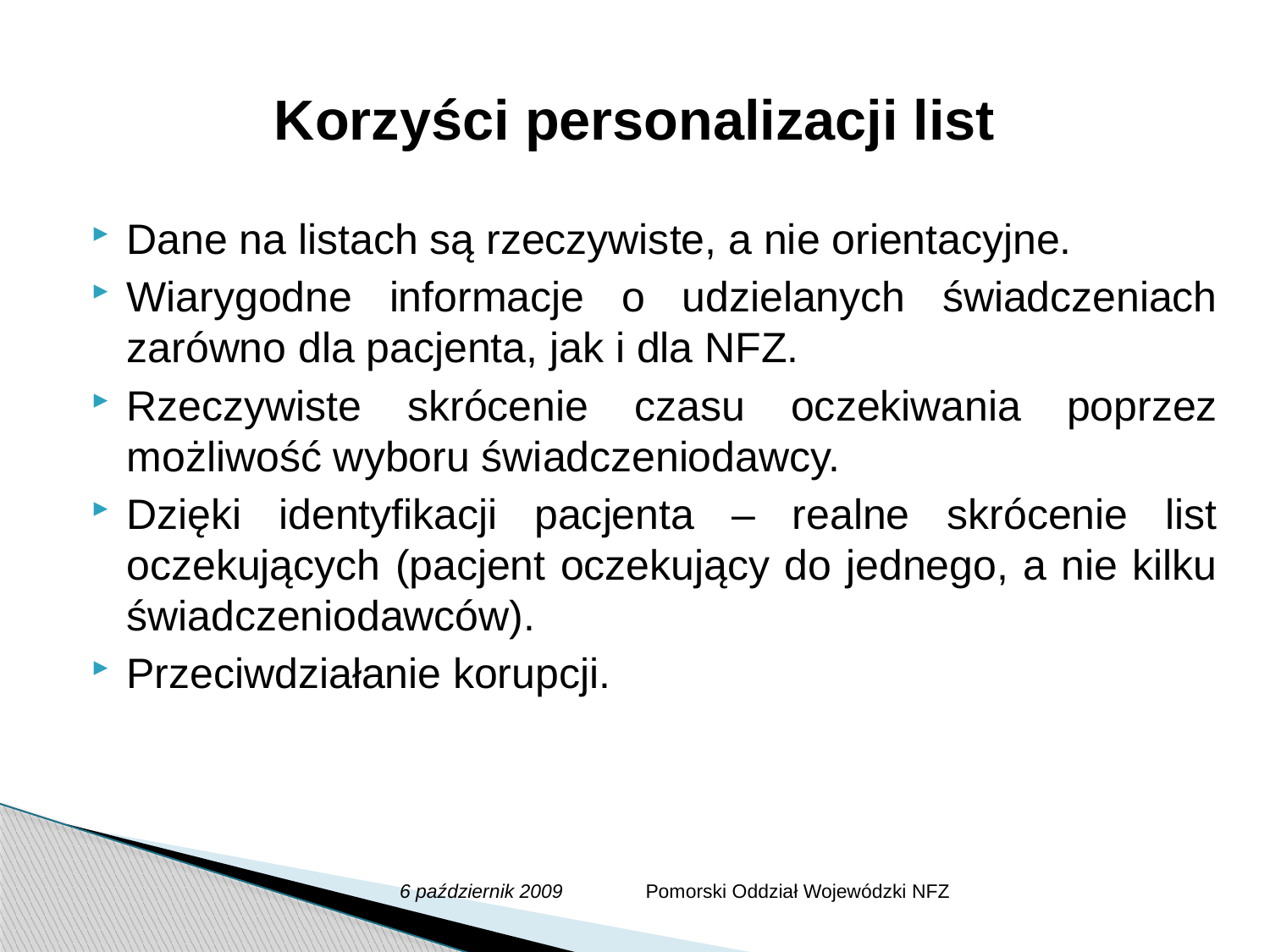

# Korzyści personalizacji list
Dane na listach są rzeczywiste, a nie orientacyjne.
Wiarygodne informacje o udzielanych świadczeniach zarówno dla pacjenta, jak i dla NFZ.
Rzeczywiste skrócenie czasu oczekiwania poprzez możliwość wyboru świadczeniodawcy.
Dzięki identyfikacji pacjenta – realne skrócenie list oczekujących (pacjent oczekujący do jednego, a nie kilku świadczeniodawców).
Przeciwdziałanie korupcji.
6 październik 2009               Pomorski Oddział Wojewódzki NFZ